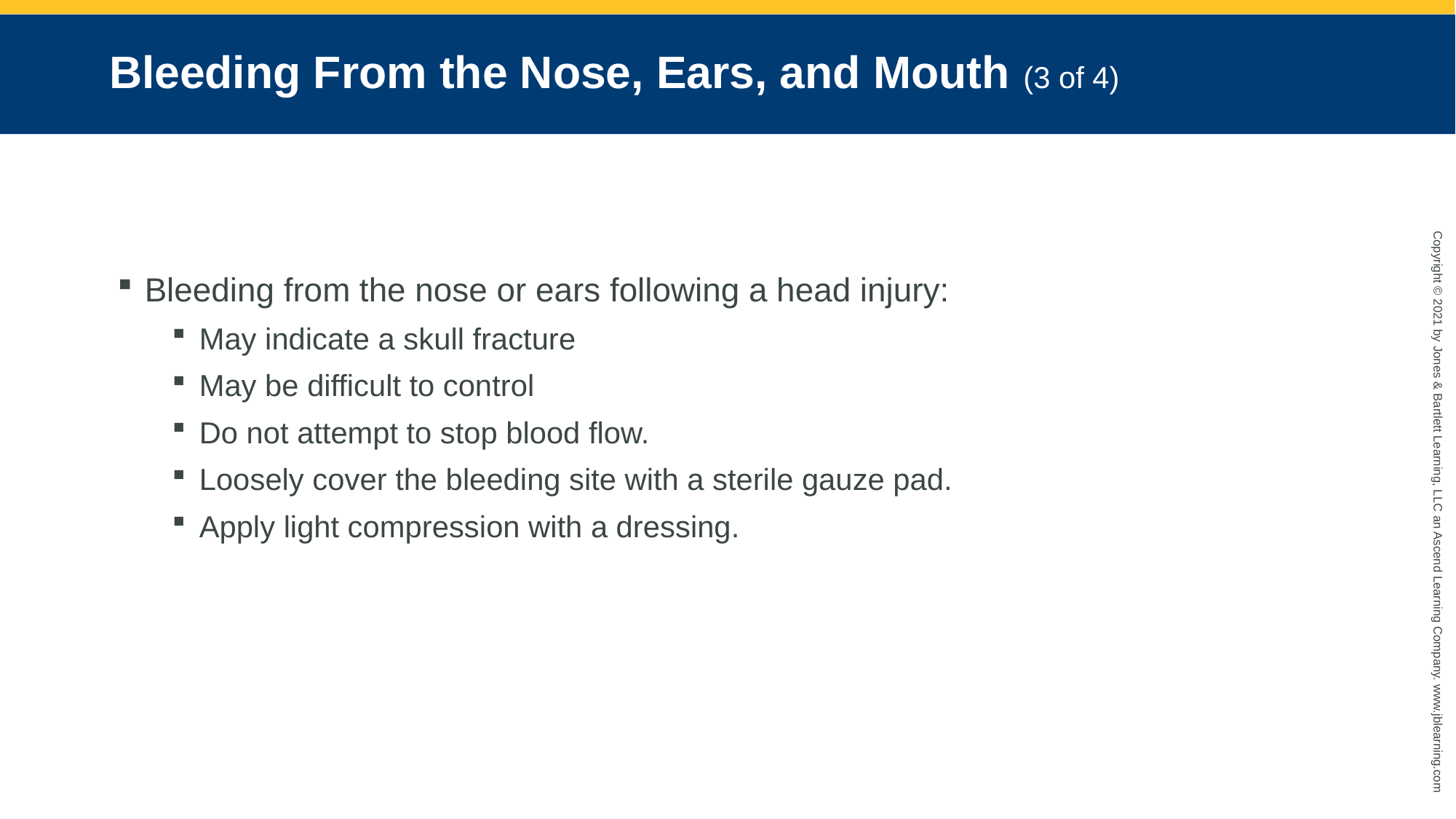

# Bleeding From the Nose, Ears, and Mouth (3 of 4)
Bleeding from the nose or ears following a head injury:
May indicate a skull fracture
May be difficult to control
Do not attempt to stop blood flow.
Loosely cover the bleeding site with a sterile gauze pad.
Apply light compression with a dressing.